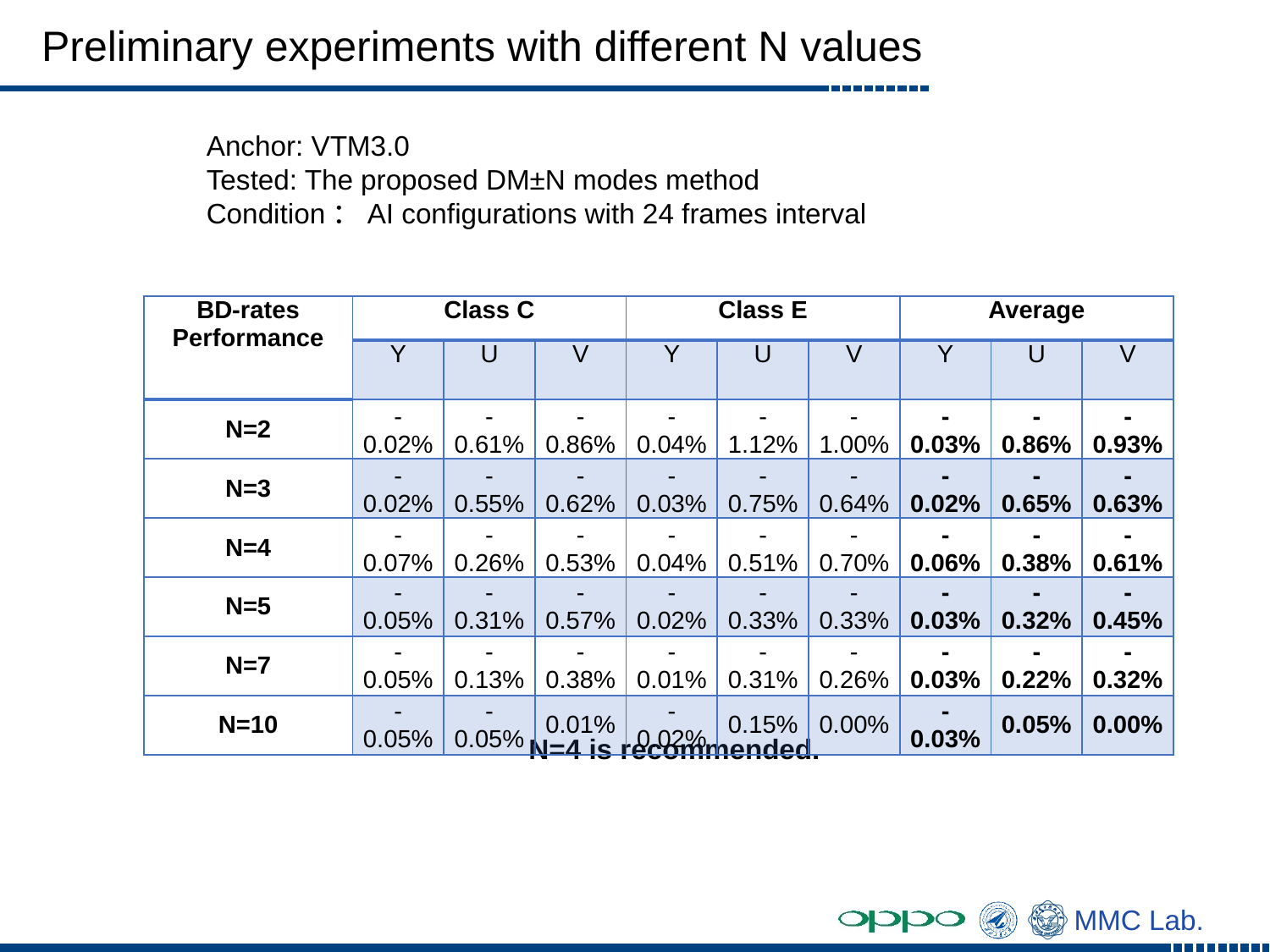

# Preliminary experiments with different N values
Anchor: VTM3.0
Tested: The proposed DM±N modes method
Condition：AI configurations with 24 frames interval
| BD-rates Performance | Class C |  |  | Class E |  |  | Average |  |  |
| --- | --- | --- | --- | --- | --- | --- | --- | --- | --- |
|  | Y | U | V | Y | U | V | Y | U | V |
| N=2 | -0.02% | -0.61% | -0.86% | -0.04% | -1.12% | -1.00% | -0.03% | -0.86% | -0.93% |
| N=3 | -0.02% | -0.55% | -0.62% | -0.03% | -0.75% | -0.64% | -0.02% | -0.65% | -0.63% |
| N=4 | -0.07% | -0.26% | -0.53% | -0.04% | -0.51% | -0.70% | -0.06% | -0.38% | -0.61% |
| N=5 | -0.05% | -0.31% | -0.57% | -0.02% | -0.33% | -0.33% | -0.03% | -0.32% | -0.45% |
| N=7 | -0.05% | -0.13% | -0.38% | -0.01% | -0.31% | -0.26% | -0.03% | -0.22% | -0.32% |
| N=10 | -0.05% | -0.05% | 0.01% | -0.02% | 0.15% | 0.00% | -0.03% | 0.05% | 0.00% |
N=4 is recommended.